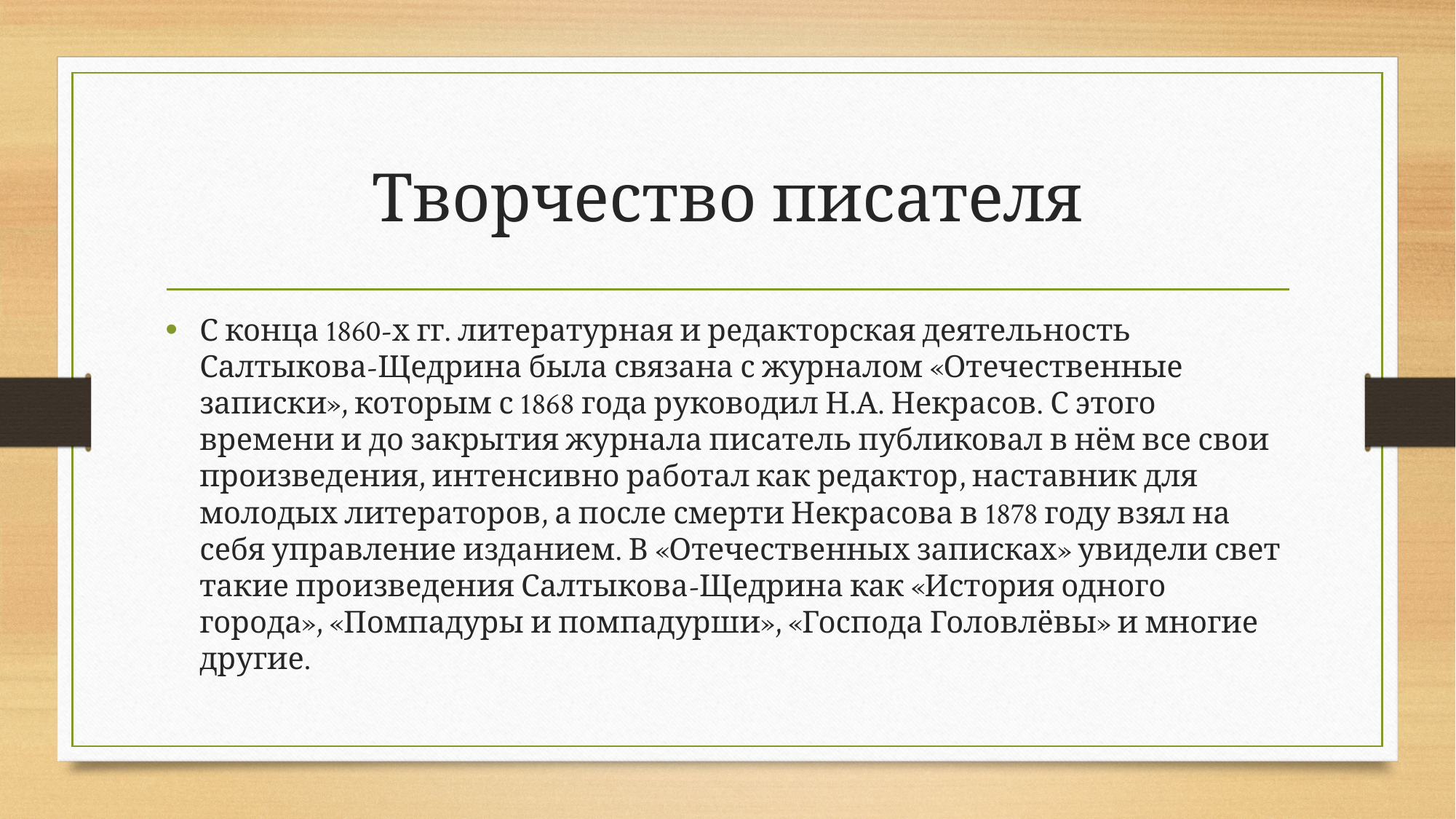

# Творчество писателя
С конца 1860-х гг. литературная и редакторская деятельность Салтыкова-Щедрина была связана с журналом «Отечественные записки», которым с 1868 года руководил Н.А. Некрасов. С этого времени и до закрытия журнала писатель публиковал в нём все свои произведения, интенсивно работал как редактор, наставник для молодых литераторов, а после смерти Некрасова в 1878 году взял на себя управление изданием. В «Отечественных записках» увидели свет такие произведения Салтыкова-Щедрина как «История одного города», «Помпадуры и помпадурши», «Господа Головлёвы» и многие другие.